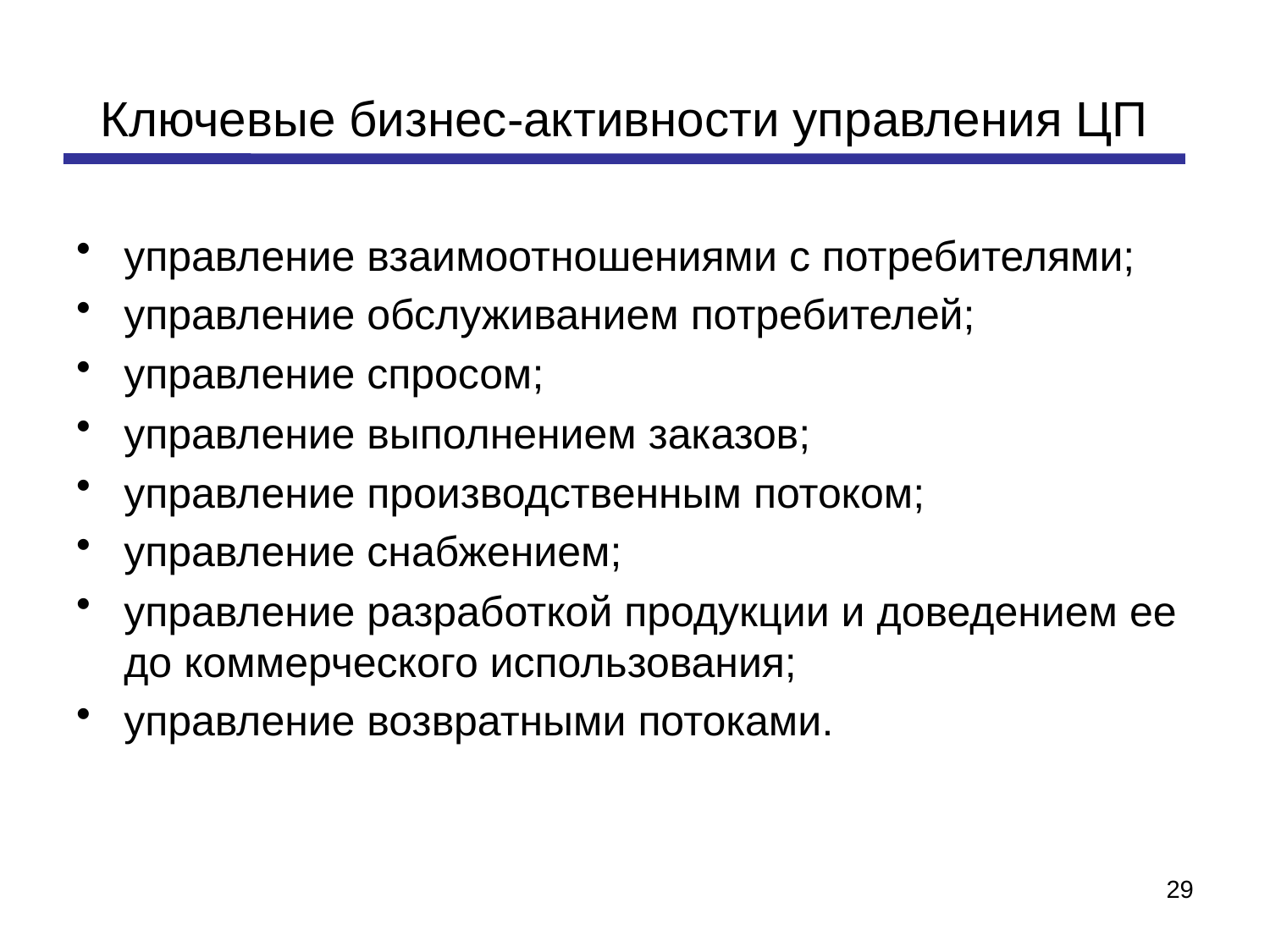

# Ключевые бизнес-активности управления ЦП

управление взаимоотношениями с потребителями;
управление обслуживанием потребителей;
управление спросом;
управление выполнением заказов;
управление производственным потоком;
управление снабжением;
управление разработкой продукции и доведением ее до коммерческого использования;
управление возвратными потоками.
29